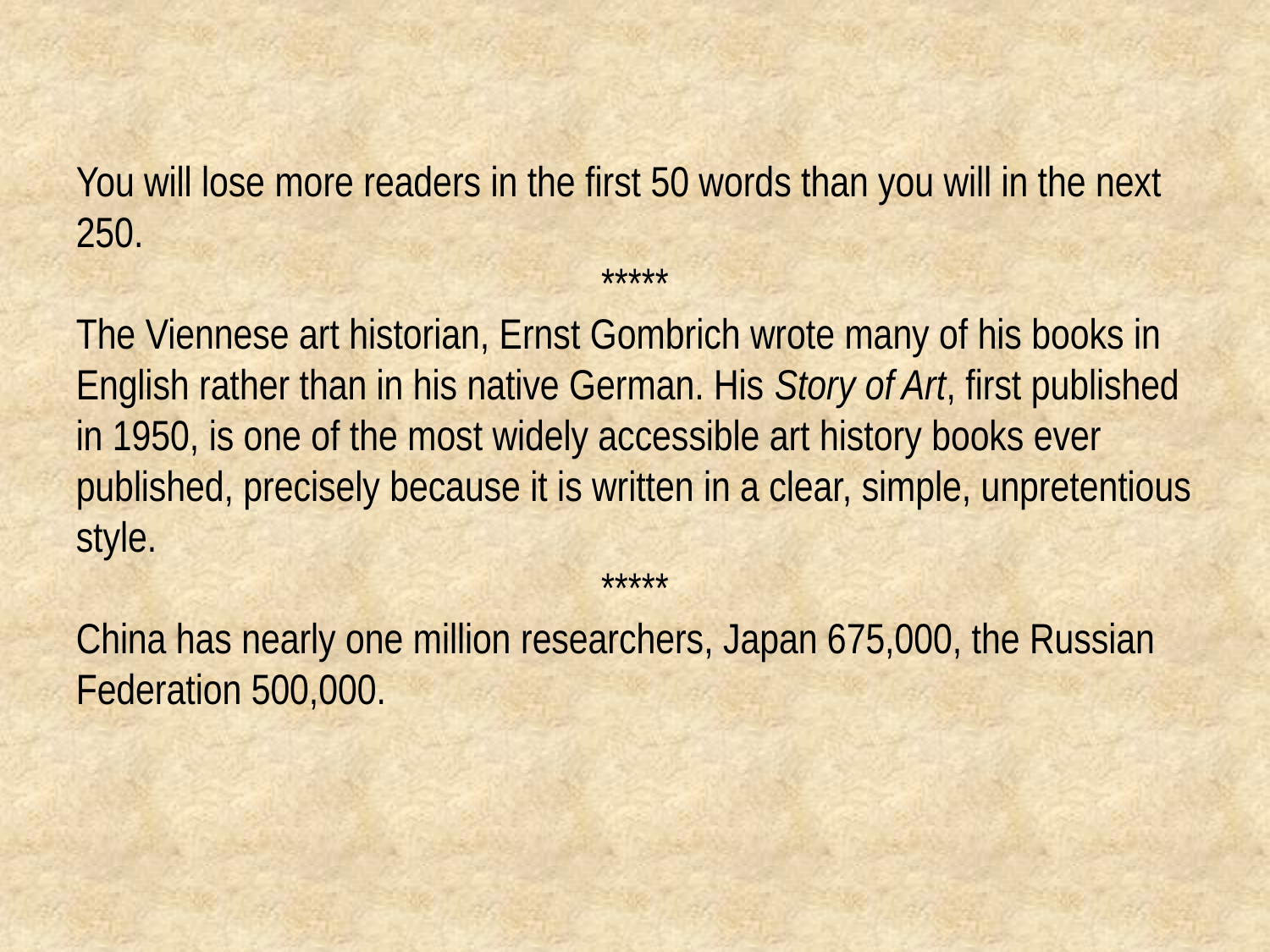

You will lose more readers in the first 50 words than you will in the next 250.
*****
The Viennese art historian, Ernst Gombrich wrote many of his books in English rather than in his native German. His Story of Art, first published in 1950, is one of the most widely accessible art history books ever published, precisely because it is written in a clear, simple, unpretentious style.
*****
China has nearly one million researchers, Japan 675,000, the Russian Federation 500,000.